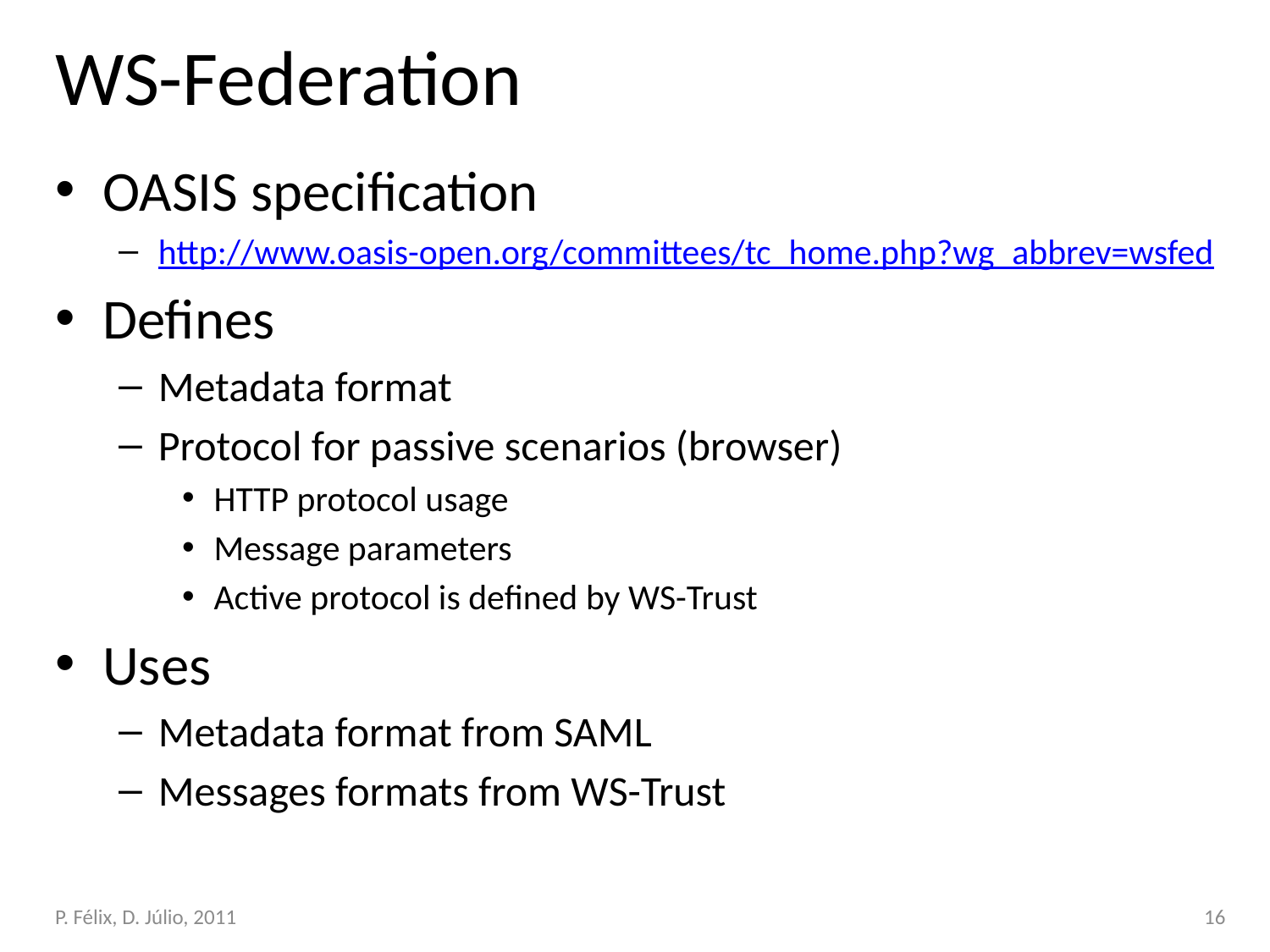

# WS-Federation
OASIS specification
http://www.oasis-open.org/committees/tc_home.php?wg_abbrev=wsfed
Defines
Metadata format
Protocol for passive scenarios (browser)
HTTP protocol usage
Message parameters
Active protocol is defined by WS-Trust
Uses
Metadata format from SAML
Messages formats from WS-Trust
P. Félix, D. Júlio, 2011
16